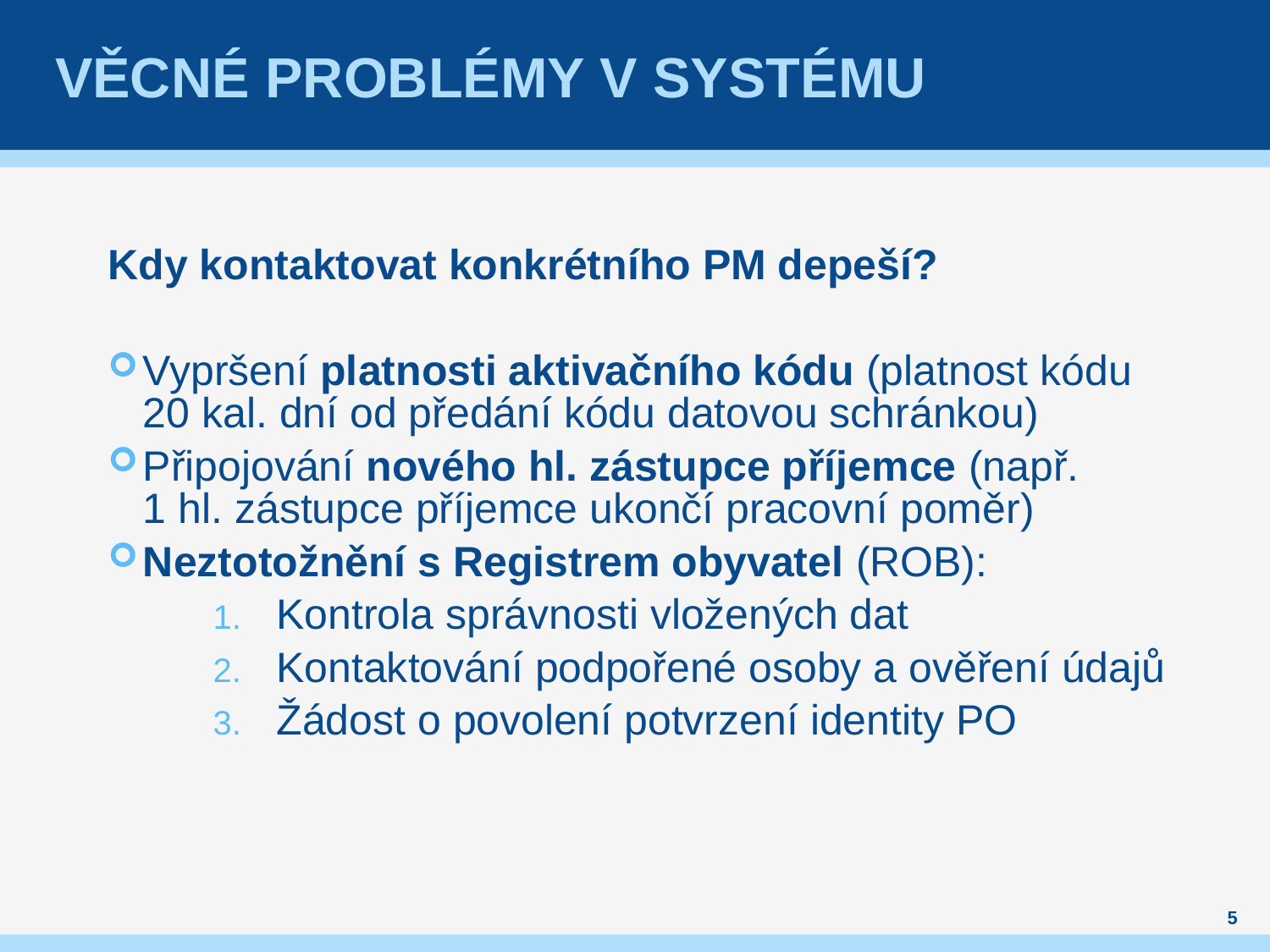

# VĚCNÉ PROBLÉMY V SYSTÉMU
Kdy kontaktovat konkrétního PM depeší?

Vypršení platnosti aktivačního kódu (platnost kódu 20 kal. dní od předání kódu datovou schránkou)
Připojování nového hl. zástupce příjemce (např.      1 hl. zástupce příjemce ukončí pracovní poměr)
Neztotožnění s Registrem obyvatel (ROB):
Kontrola správnosti vložených dat
Kontaktování podpořené osoby a ověření údajů
Žádost o povolení potvrzení identity PO

5